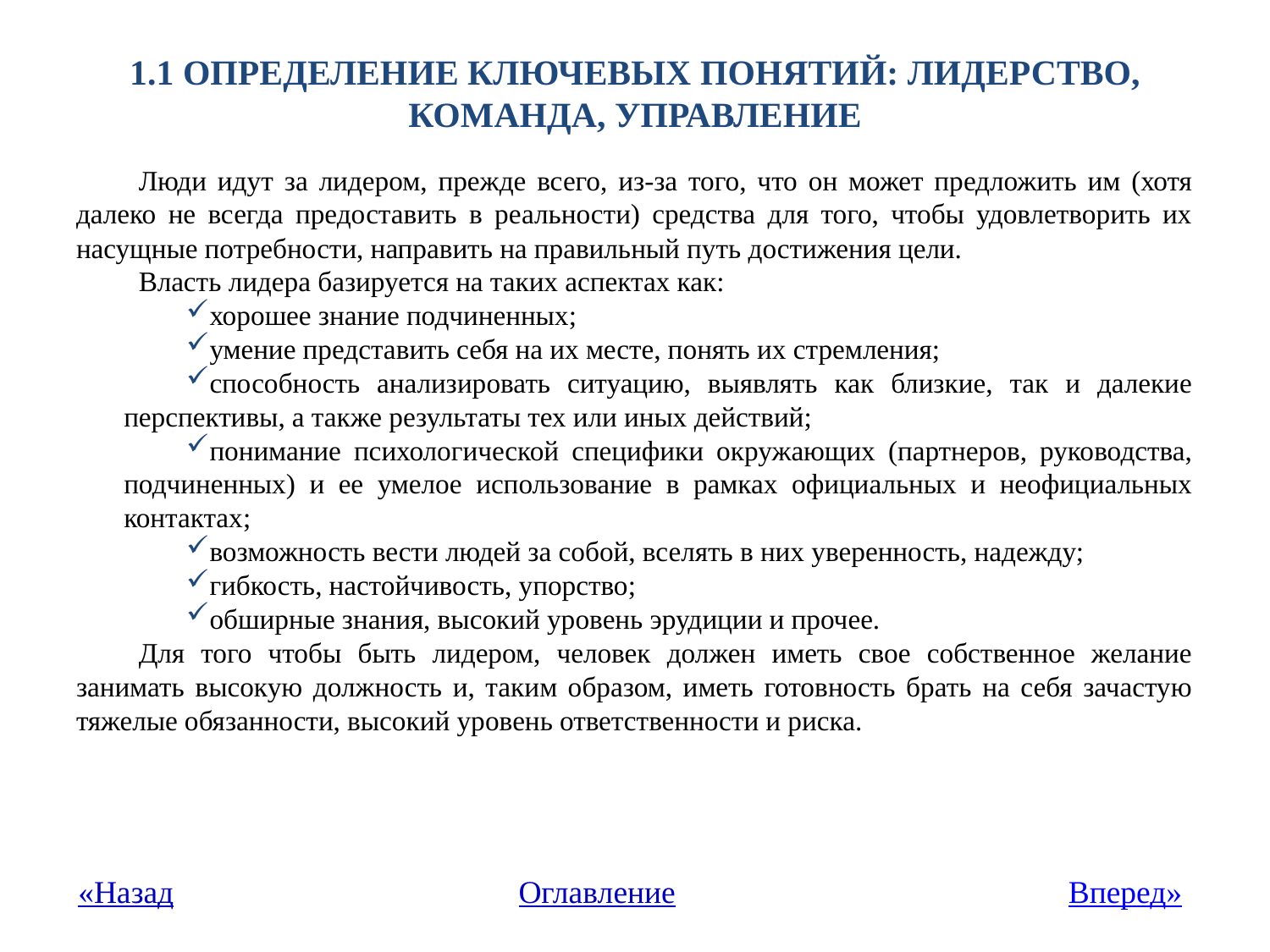

# 1.1 Определение ключевых понятий: лидерство, команда, управление
Люди идут за лидером, прежде всего, из-за того, что он может предложить им (хотя далеко не всегда предоставить в реальности) средства для того, чтобы удовлетворить их насущные потребности, направить на правильный путь достижения цели.
Власть лидера базируется на таких аспектах как:
хорошее знание подчиненных;
умение представить себя на их месте, понять их стремления;
способность анализировать ситуацию, выявлять как близкие, так и далекие перспективы, а также результаты тех или иных действий;
понимание психологической специфики окружающих (партнеров, руководства, подчиненных) и ее умелое использование в рамках официальных и неофициальных контактах;
возможность вести людей за собой, вселять в них уверенность, надежду;
гибкость, настойчивость, упорство;
обширные знания, высокий уровень эрудиции и прочее.
Для того чтобы быть лидером, человек должен иметь свое собственное желание занимать высокую должность и, таким образом, иметь готовность брать на себя зачастую тяжелые обязанности, высокий уровень ответственности и риска.

«Назад
Оглавление
Вперед»